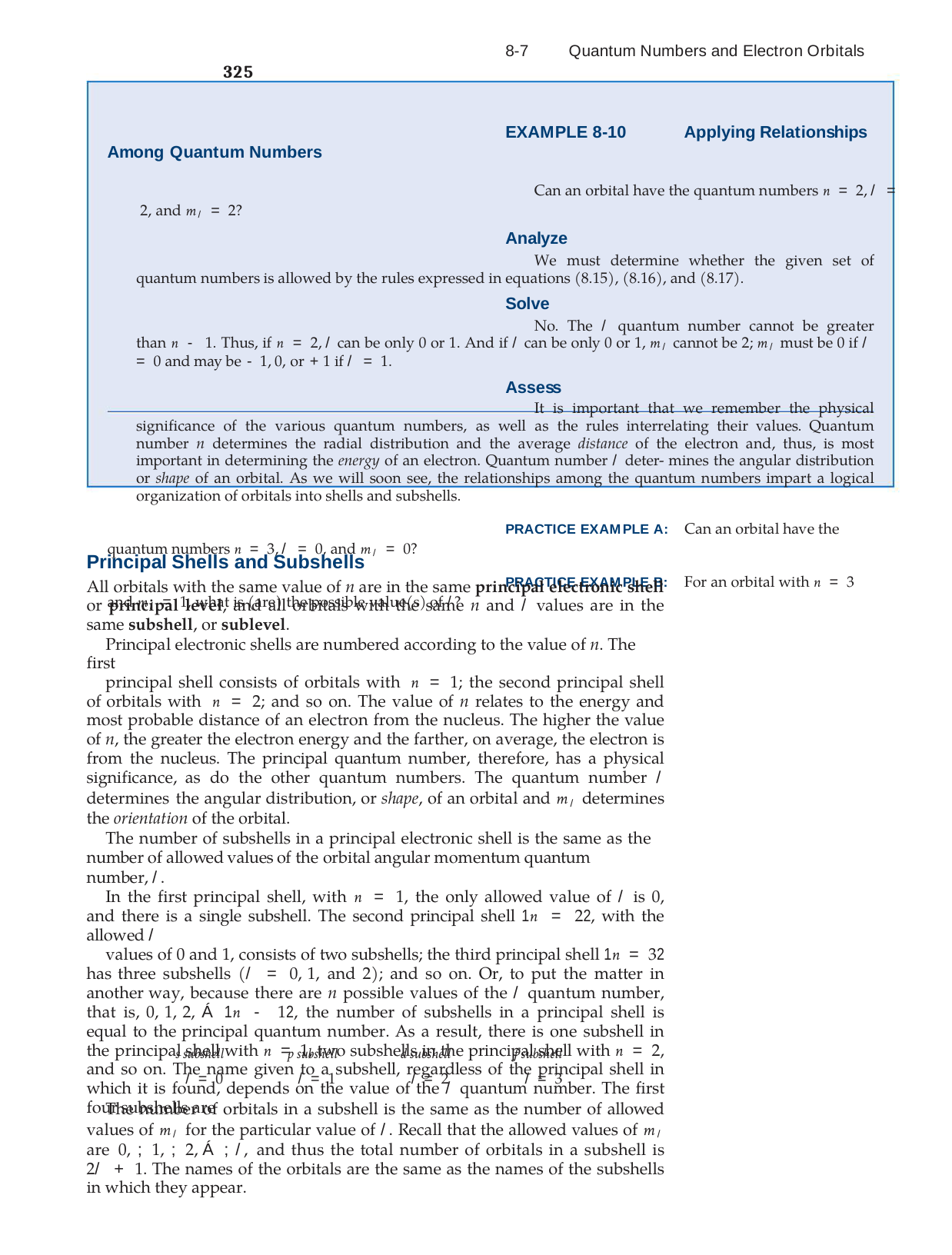

8-7	Quantum Numbers and Electron Orbitals	325

EXAMPLE 8-10	Applying Relationships Among Quantum Numbers

Can an orbital have the quantum numbers n  =  2, /  =  2, and m/  =  2?
Analyze
We must determine whether the given set of quantum numbers is allowed by the rules expressed in equations (8.15), (8.16), and (8.17).
Solve
No. The / quantum number cannot be greater than n  -  1. Thus, if n  =  2, / can be only 0 or 1. And if / can be only 0 or 1, m/ cannot be 2; m/ must be 0 if /  =  0 and may be - 1, 0, or + 1 if /  =  1.
Assess
It is important that we remember the physical significance of the various quantum numbers, as well as the rules interrelating their values. Quantum number n determines the radial distribution and the average distance of the electron and, thus, is most important in determining the energy of an electron. Quantum number / deter- mines the angular distribution or shape of an orbital. As we will soon see, the relationships among the quantum numbers impart a logical organization of orbitals into shells and subshells.

PRACTICE EXAMPLE A:    Can an orbital have the quantum numbers n  =  3, /  =  0, and m/  =  0?
PRACTICE EXAMPLE B:    For an orbital with n  =  3 and m/  =  1, what is (are) the possible value(s) of /?
Principal Shells and Subshells
All orbitals with the same value of n are in the same principal electronic shell or principal level, and all orbitals with the same n and / values are in the same subshell, or sublevel.
Principal electronic shells are numbered according to the value of n. The first
principal shell consists of orbitals with  n  =  1; the second principal shell of orbitals with  n  =  2; and so on. The value of n relates to the energy and most probable distance of an electron from the nucleus. The higher the value of n, the greater the electron energy and the farther, on average, the electron is from the nucleus. The principal quantum number, therefore, has a physical significance, as do the other quantum numbers. The quantum number / determines the angular distribution, or shape, of an orbital and m/ determines the orientation of the orbital.
The number of subshells in a principal electronic shell is the same as the number of allowed values of the orbital angular momentum quantum number, /.
In the first principal shell, with n  =  1, the only allowed value of / is 0, and there is a single subshell. The second principal shell 1n  =  22, with the allowed /
values of 0 and 1, consists of two subshells; the third principal shell 1n  =  32 has three subshells (/  =  0, 1, and 2); and so on. Or, to put the matter in another way, because there are n possible values of the / quantum number, that is, 0, 1, 2, Á 1n  -  12, the number of subshells in a principal shell is equal to the principal quantum number. As a result, there is one subshell in the principal shell with n  =  1, two subshells in the principal shell with n  =  2, and so on. The name given to a subshell, regardless of the principal shell in which it is found, depends on the value of the / quantum number. The first four subshells are
| s subshell | p subshell | d subshell | f subshell |
| --- | --- | --- | --- |
| / = 0 | / = 1 | / = 2 | / = 3 |
The number of orbitals in a subshell is the same as the number of allowed values of m/ for the particular value of /. Recall that the allowed values of m/ are  0,  ; 1,  ; 2, Á ;/,  and thus the total number of orbitals in a subshell is 2/  +  1. The names of the orbitals are the same as the names of the subshells in which they appear.